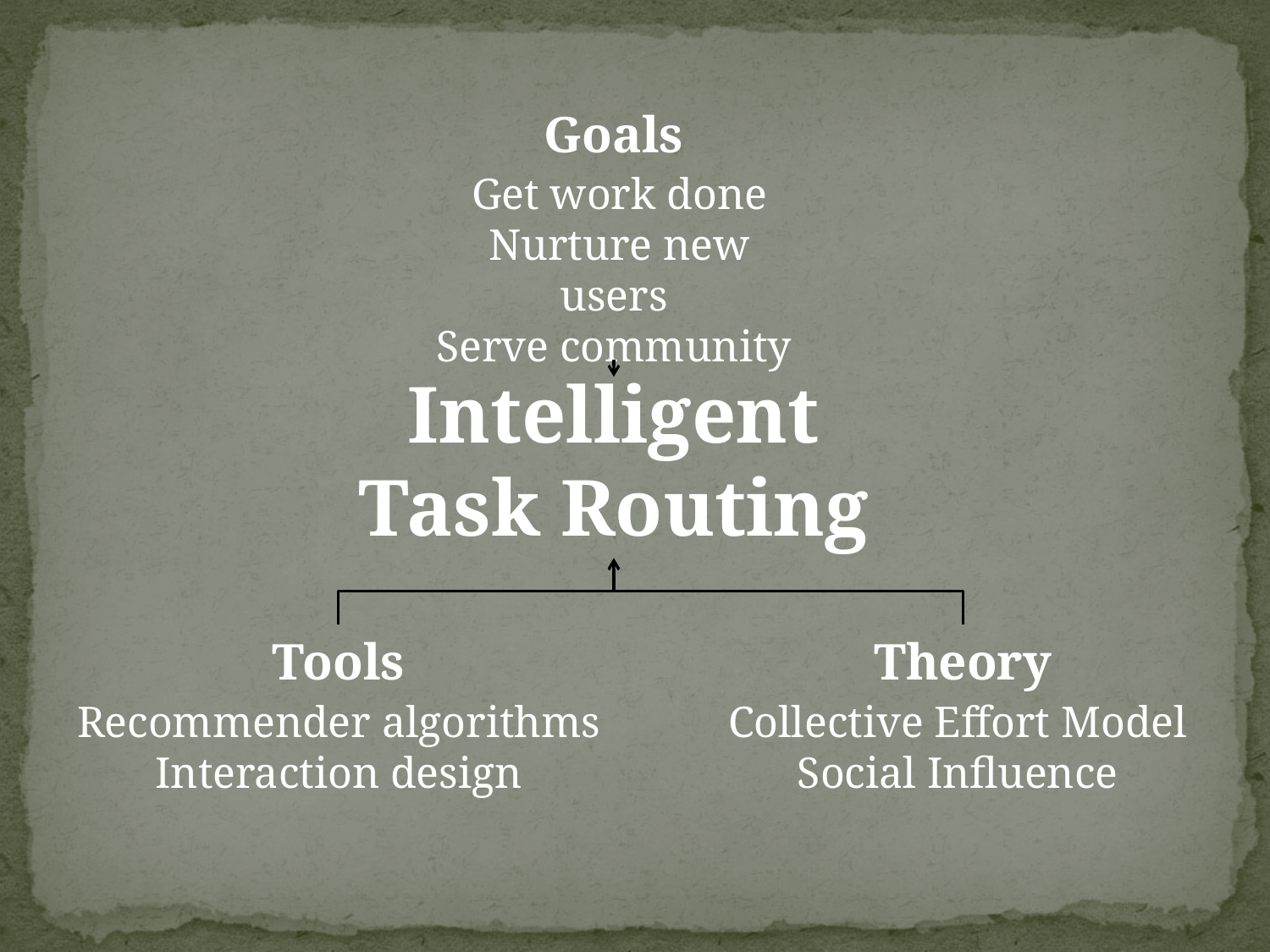

Goals
 Get work done
 Nurture new users
Serve community
Intelligent Task Routing
Tools
 Recommender algorithms
 Interaction design
Theory
Collective Effort Model
Social Influence